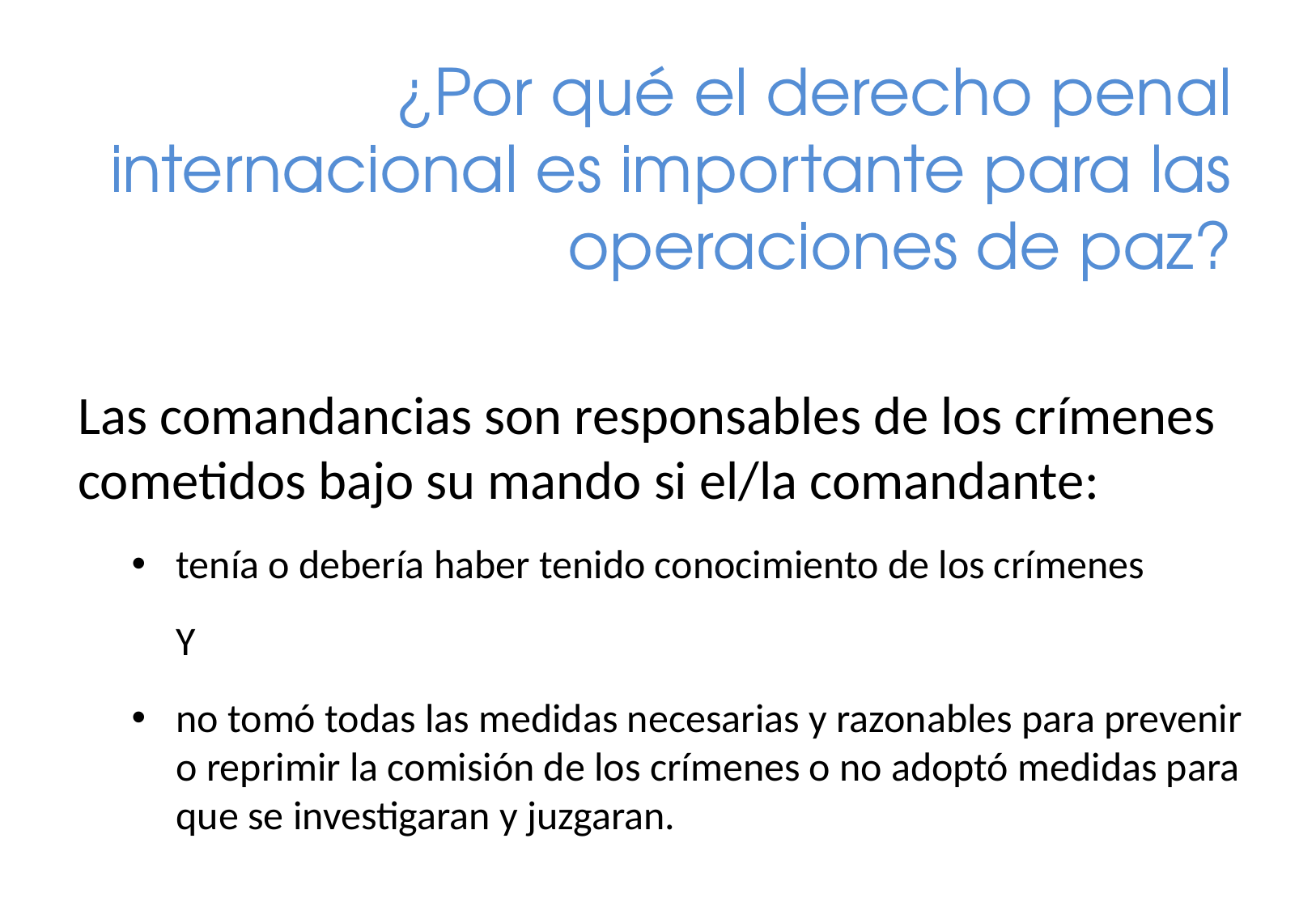

# ¿Por qué el derecho penal internacional es importante para las operaciones de paz?
Las comandancias son responsables de los crímenes cometidos bajo su mando si el/la comandante:
tenía o debería haber tenido conocimiento de los crímenes
	Y
no tomó todas las medidas necesarias y razonables para prevenir o reprimir la comisión de los crímenes o no adoptó medidas para que se investigaran y juzgaran.